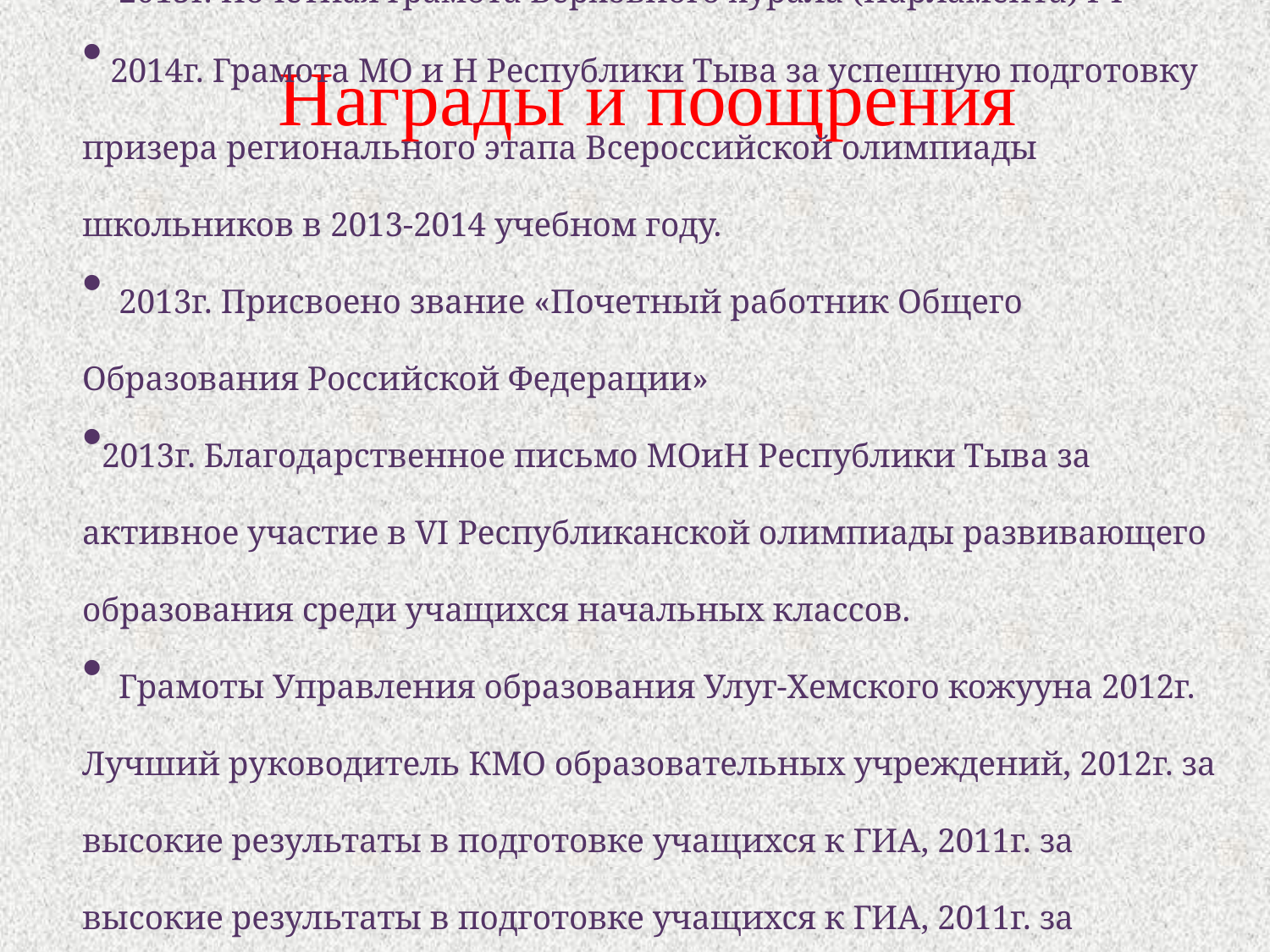

Награды и поощрения
  2015г. Почетная грамота Верховного хурала (Парламента) РТ
 2014г. Грамота МО и Н Республики Тыва за успешную подготовку призера регионального этапа Всероссийской олимпиады школьников в 2013-2014 учебном году.
  2013г. Присвоено звание «Почетный работник Общего Образования Российской Федерации»
2013г. Благодарственное письмо МОиН Республики Тыва за активное участие в VI Республиканской олимпиады развивающего образования среди учащихся начальных классов.
  Грамоты Управления образования Улуг-Хемского кожууна 2012г. Лучший руководитель КМО образовательных учреждений, 2012г. за высокие результаты в подготовке учащихся к ГИА, 2011г. за высокие результаты в подготовке учащихся к ГИА, 2011г. за высокие результаты в подготовке учащихся к ЕГЭ.
   Почетная грамота МО Республики Тыва 2002